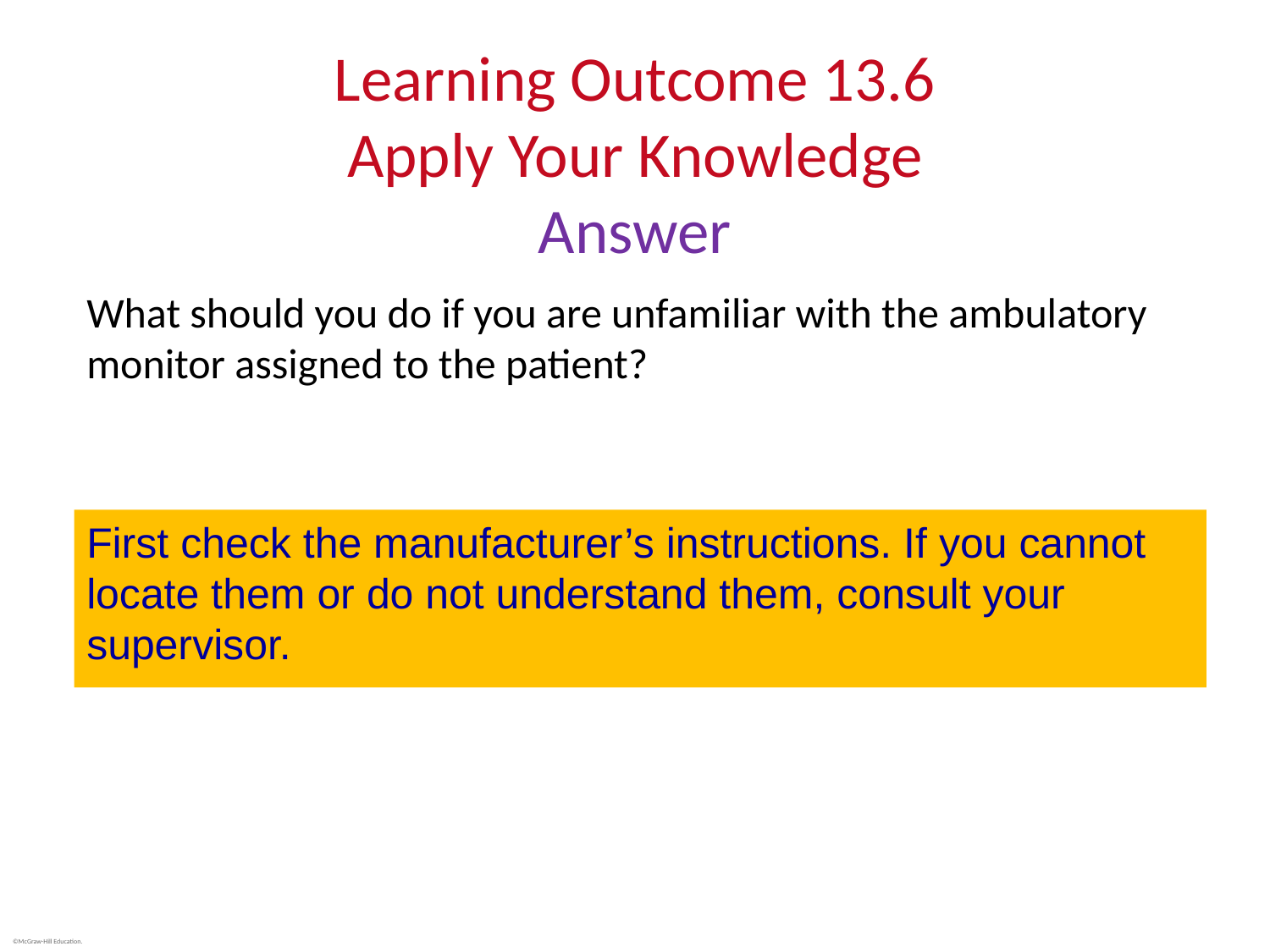

# Learning Outcome 13.6 Apply Your Knowledge Answer
What should you do if you are unfamiliar with the ambulatory monitor assigned to the patient?
First check the manufacturer’s instructions. If you cannot locate them or do not understand them, consult your supervisor.